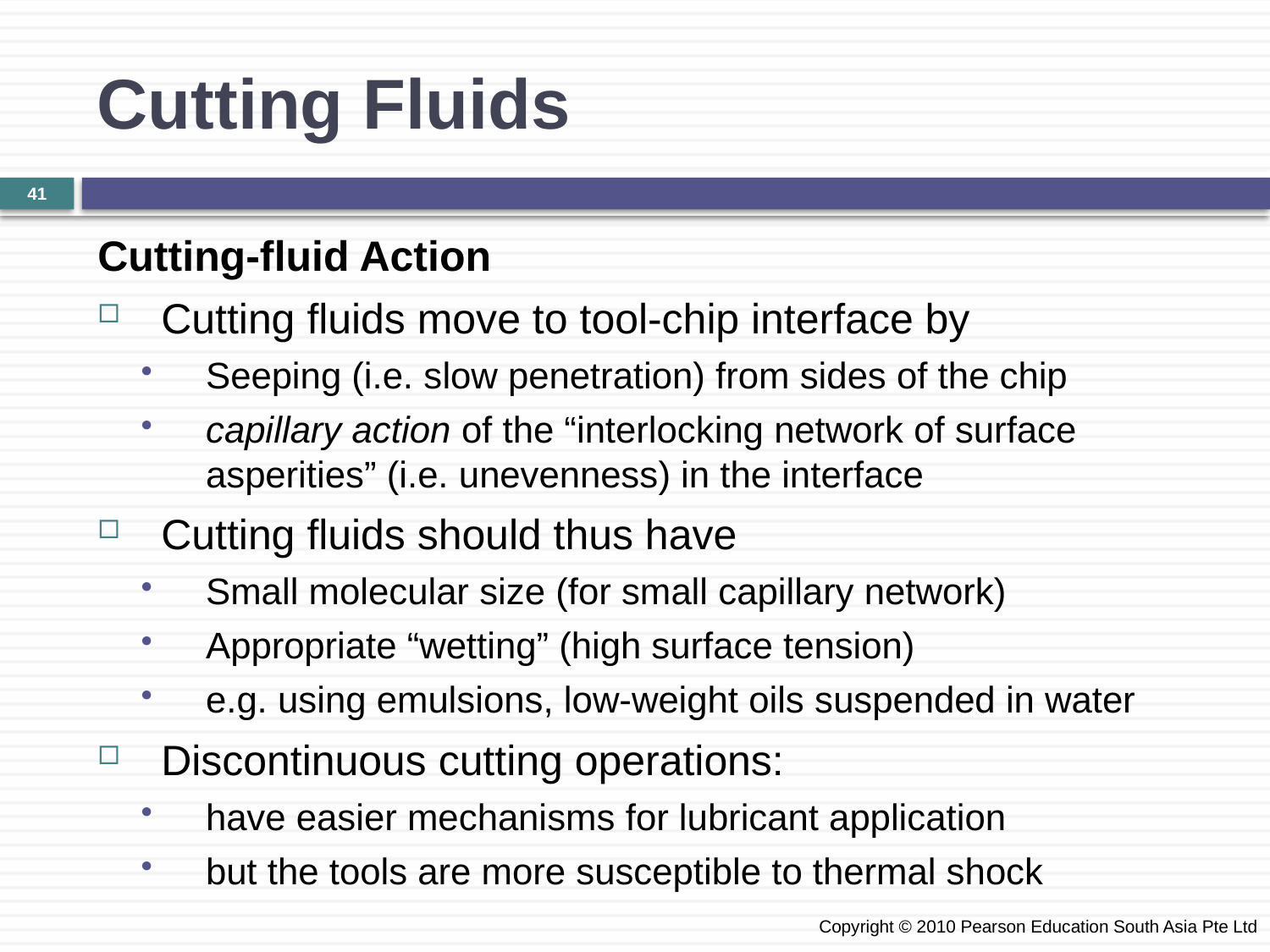

Cutting Fluids
41
Cutting-fluid Action
Cutting fluids move to tool-chip interface by
Seeping (i.e. slow penetration) from sides of the chip
capillary action of the “interlocking network of surface asperities” (i.e. unevenness) in the interface
Cutting fluids should thus have
Small molecular size (for small capillary network)
Appropriate “wetting” (high surface tension)
e.g. using emulsions, low-weight oils suspended in water
Discontinuous cutting operations:
have easier mechanisms for lubricant application
but the tools are more susceptible to thermal shock
   Copyright © 2010 Pearson Education South Asia Pte Ltd